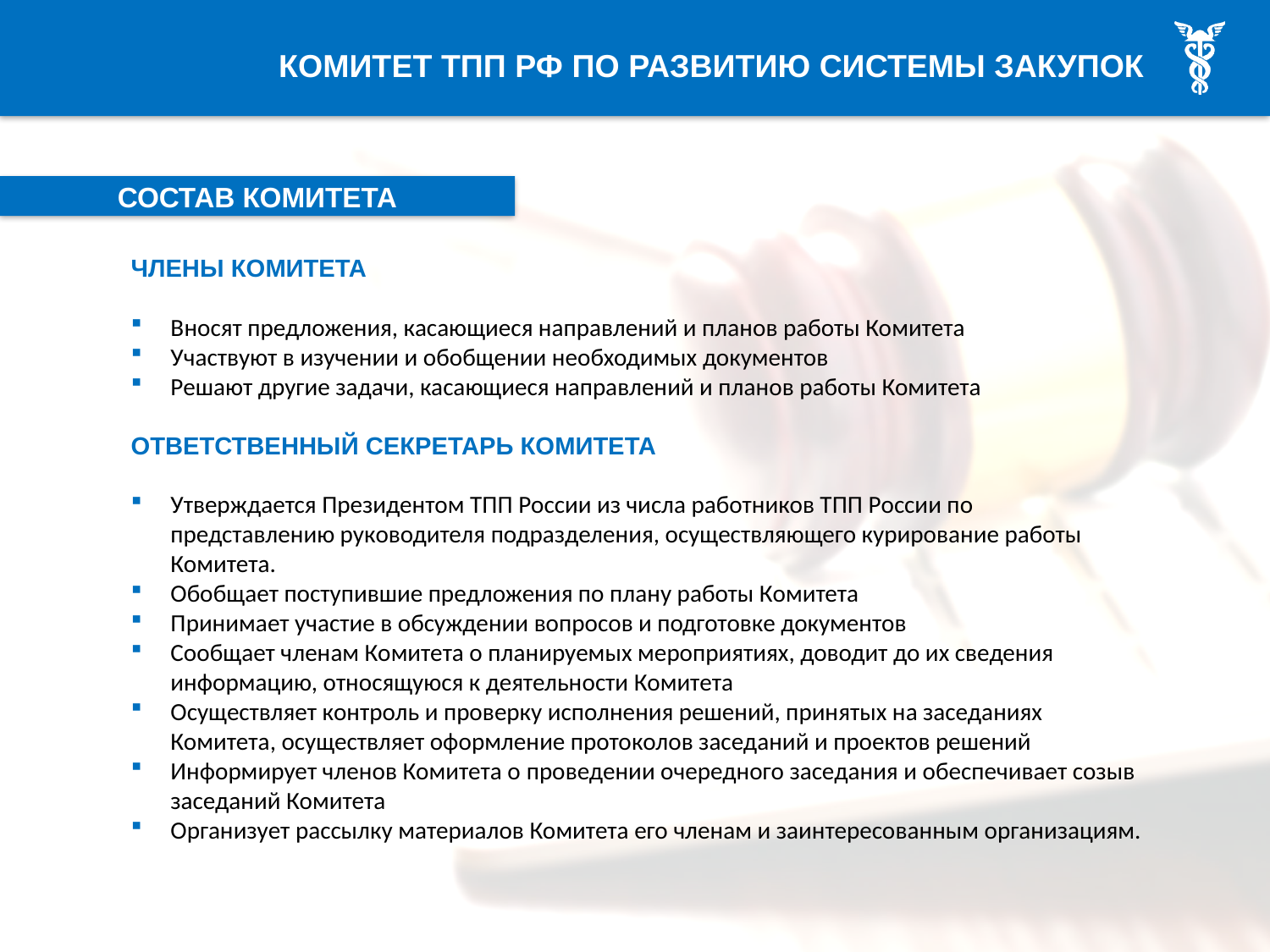

СОСТАВ КОМИТЕТА
ЧЛЕНЫ КОМИТЕТА

Вносят предложения, касающиеся направлений и планов работы Комитета
Участвуют в изучении и обобщении необходимых документов
Решают другие задачи, касающиеся направлений и планов работы Комитета

ОТВЕТСТВЕННЫЙ СЕКРЕТАРЬ КОМИТЕТА

Утверждается Президентом ТПП России из числа работников ТПП России по представлению руководителя подразделения, осуществляющего курирование работы Комитета.
Обобщает поступившие предложения по плану работы Комитета
Принимает участие в обсуждении вопросов и подготовке документов
Сообщает членам Комитета о планируемых мероприятиях, доводит до их сведения информацию, относящуюся к деятельности Комитета
Осуществляет контроль и проверку исполнения решений, принятых на заседаниях Комитета, осуществляет оформление протоколов заседаний и проектов решений
Информирует членов Комитета о проведении очередного заседания и обеспечивает созыв заседаний Комитета
Организует рассылку материалов Комитета его членам и заинтересованным организациям.